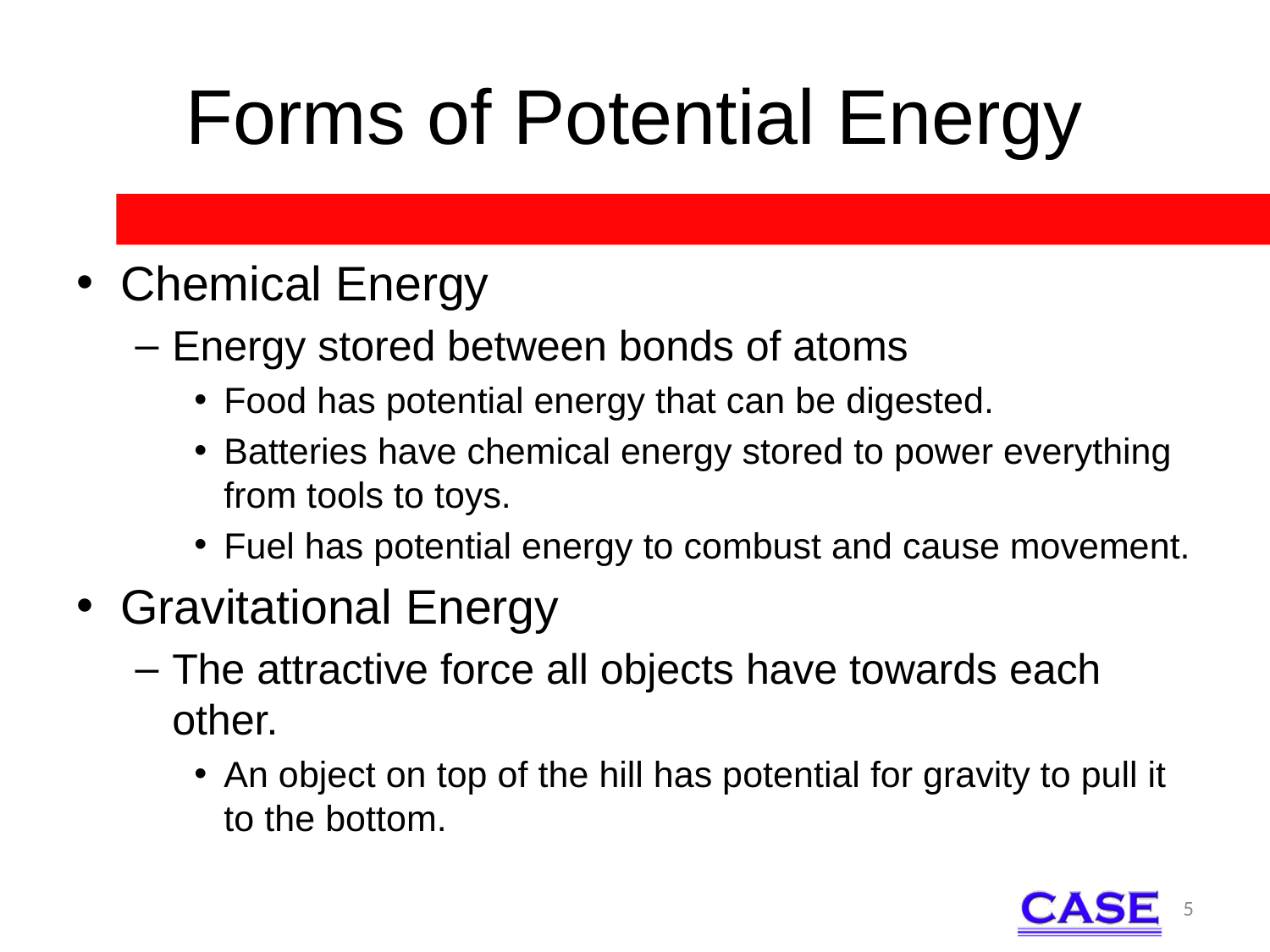

# Forms of Potential Energy
Chemical Energy
Energy stored between bonds of atoms
Food has potential energy that can be digested.
Batteries have chemical energy stored to power everything from tools to toys.
Fuel has potential energy to combust and cause movement.
Gravitational Energy
The attractive force all objects have towards each other.
An object on top of the hill has potential for gravity to pull it to the bottom.

5